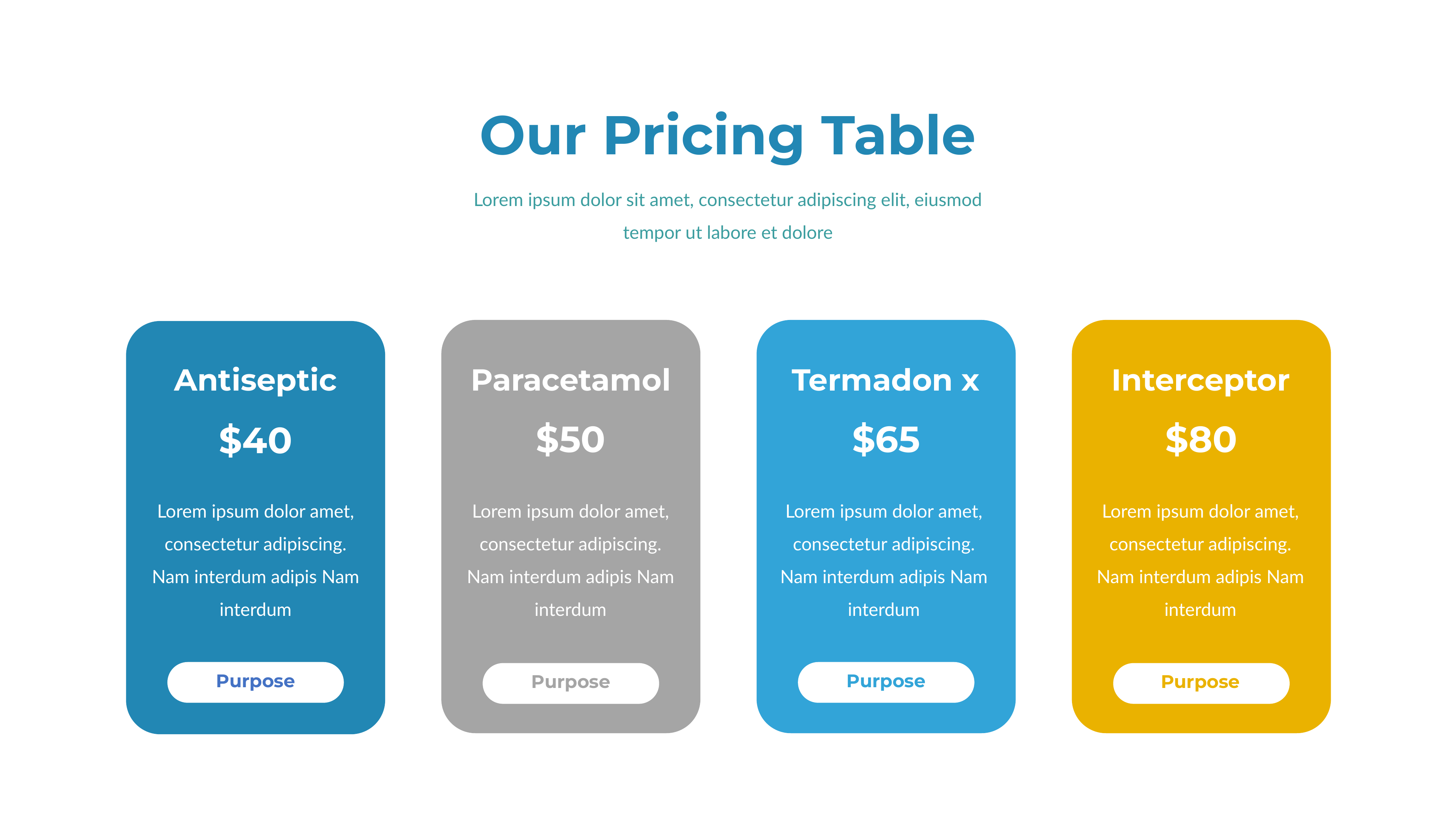

Our Pricing Table
Lorem ipsum dolor sit amet, consectetur adipiscing elit, eiusmod tempor ut labore et dolore

Antiseptic
Paracetamol
Termadon x
Interceptor
$50
$65
$80
$40
Lorem ipsum dolor amet, consectetur adipiscing. Nam interdum adipis Nam interdum
Lorem ipsum dolor amet, consectetur adipiscing. Nam interdum adipis Nam interdum
Lorem ipsum dolor amet, consectetur adipiscing. Nam interdum adipis Nam interdum
Lorem ipsum dolor amet, consectetur adipiscing. Nam interdum adipis Nam interdum

Purpose
Purpose
Purpose
Purpose